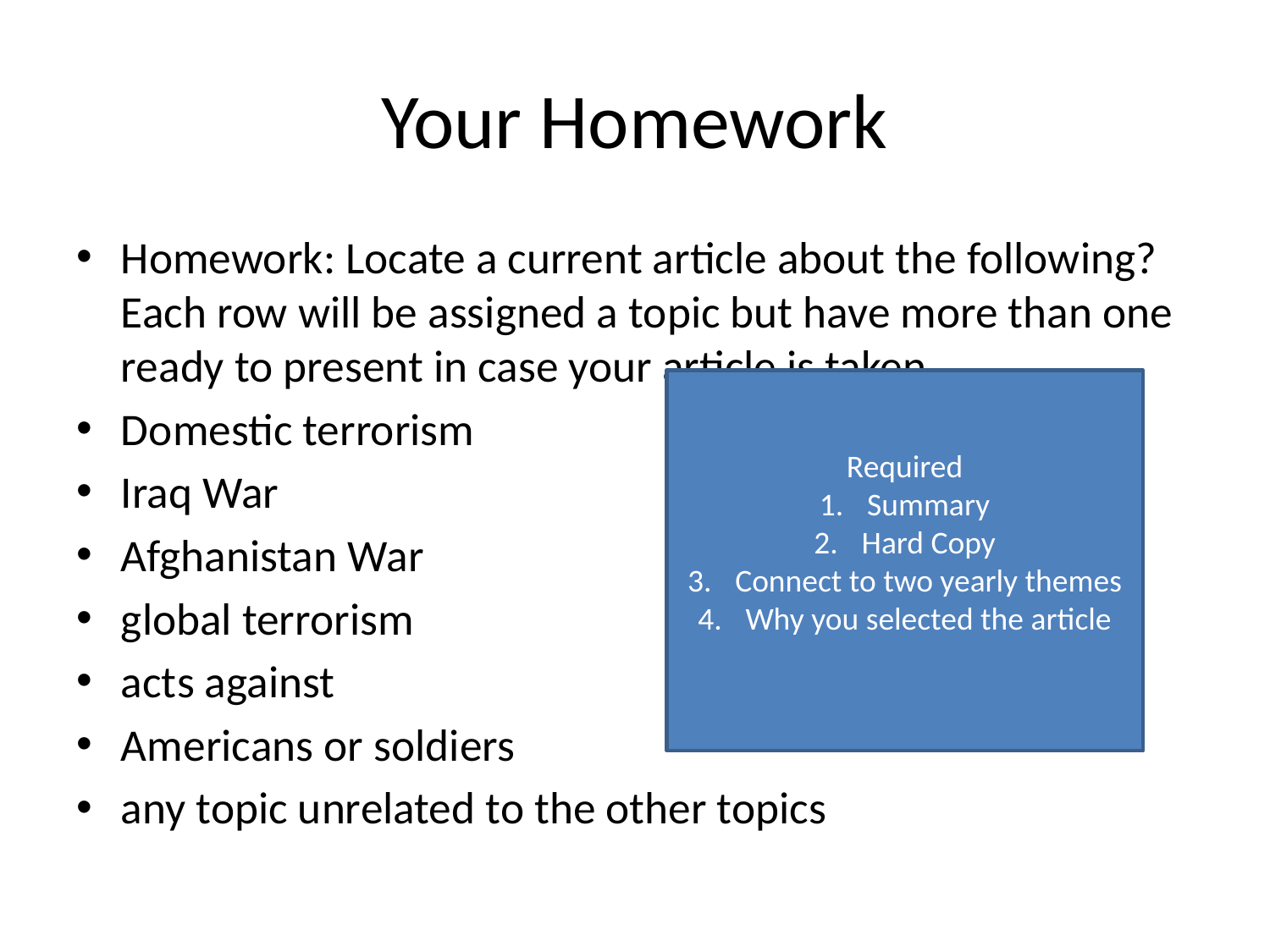

# Your Homework
Homework: Locate a current article about the following? Each row will be assigned a topic but have more than one ready to present in case your article is taken.
Domestic terrorism
Iraq War
Afghanistan War
global terrorism
acts against
Americans or soldiers
any topic unrelated to the other topics

Required
Summary
Hard Copy
Connect to two yearly themes
Why you selected the article